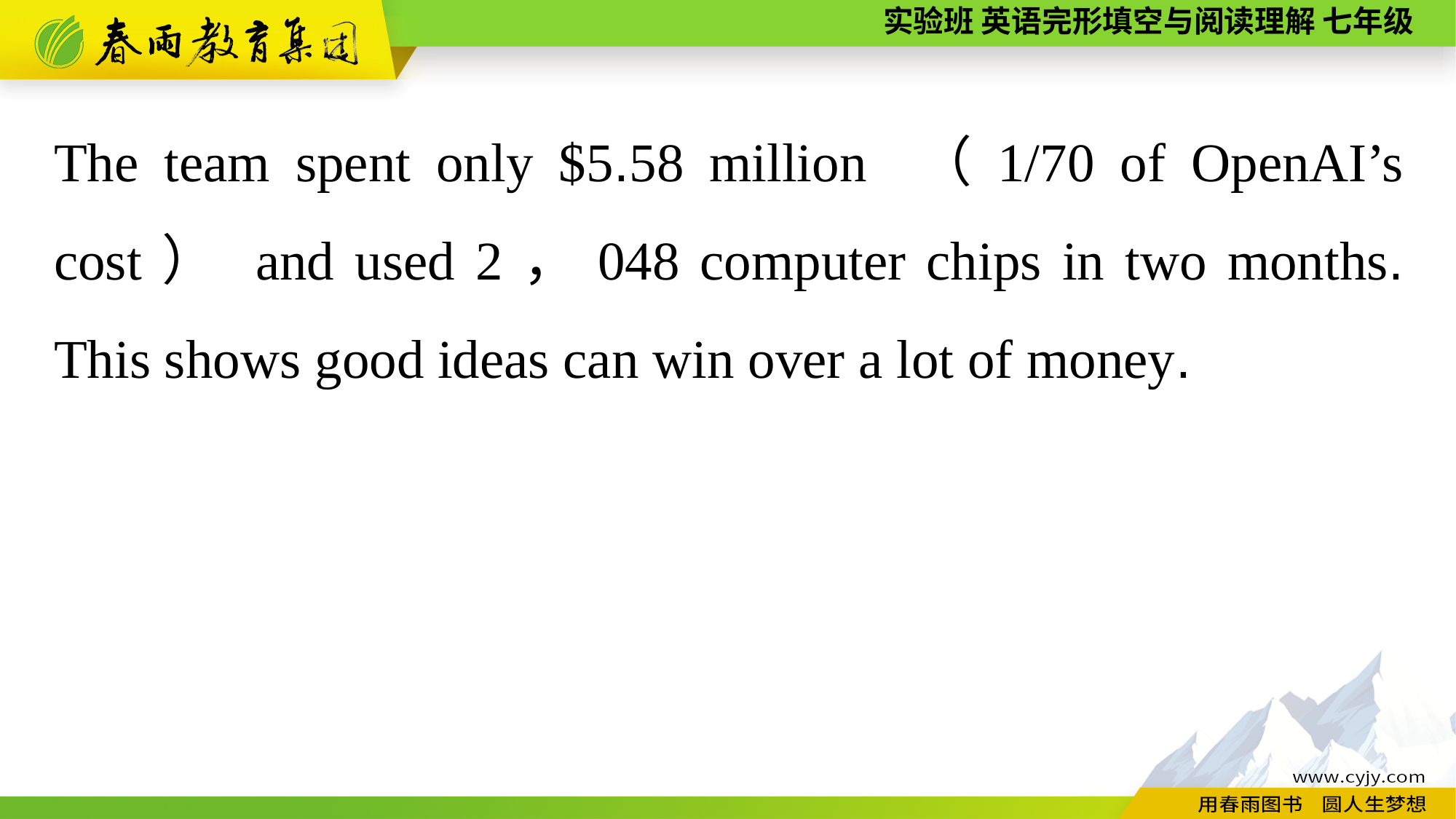

The team spent only $5.58 million （1/70 of OpenAI’s cost） and used 2，048 computer chips in two months. This shows good ideas can win over a lot of money.